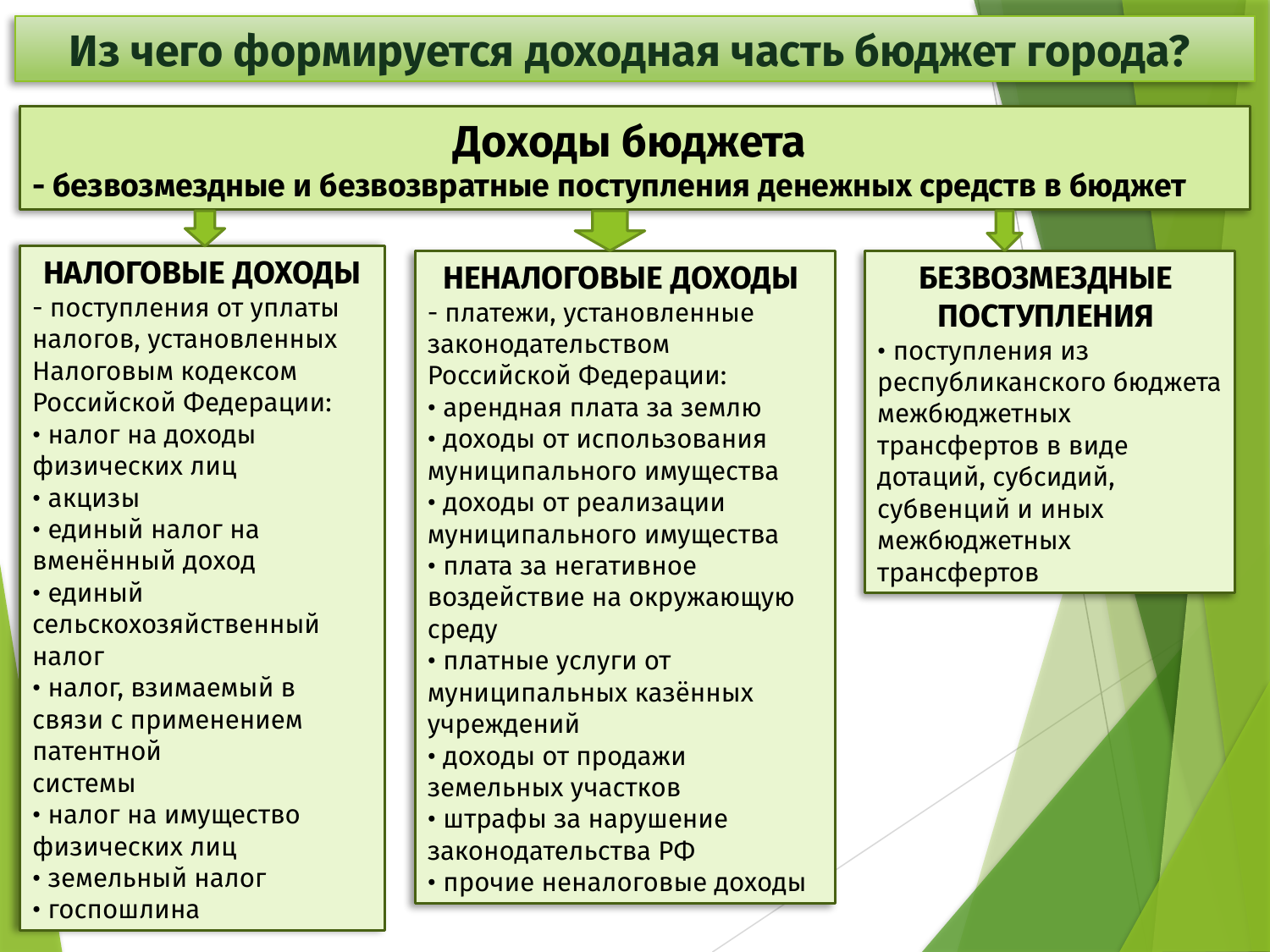

Из чего формируется доходная часть бюджет города?
Доходы бюджета
- безвозмездные и безвозвратные поступления денежных средств в бюджет

НАЛОГОВЫЕ ДОХОДЫ
- поступления от уплаты
налогов, установленных
Налоговым кодексом
Российской Федерации:
• налог на доходы физических лиц
• акцизы
• единый налог на вменённый доход
• единый
сельскохозяйственный налог
• налог, взимаемый в связи с применением патентной
системы
• налог на имущество
физических лиц
• земельный налог
• госпошлина
НЕНАЛОГОВЫЕ ДОХОДЫ
- платежи, установленные
законодательством
Российской Федерации:
• арендная плата за землю
• доходы от использования
муниципального имущества
• доходы от реализации
муниципального имущества
• плата за негативное
воздействие на окружающую среду
• платные услуги от
муниципальных казённых
учреждений
• доходы от продажи
земельных участков
• штрафы за нарушение
законодательства РФ
• прочие неналоговые доходы
БЕЗВОЗМЕЗДНЫЕ
ПОСТУПЛЕНИЯ
• поступления из республиканского бюджета межбюджетных трансфертов в виде дотаций, субсидий, субвенций и иных межбюджетных трансфертов
11